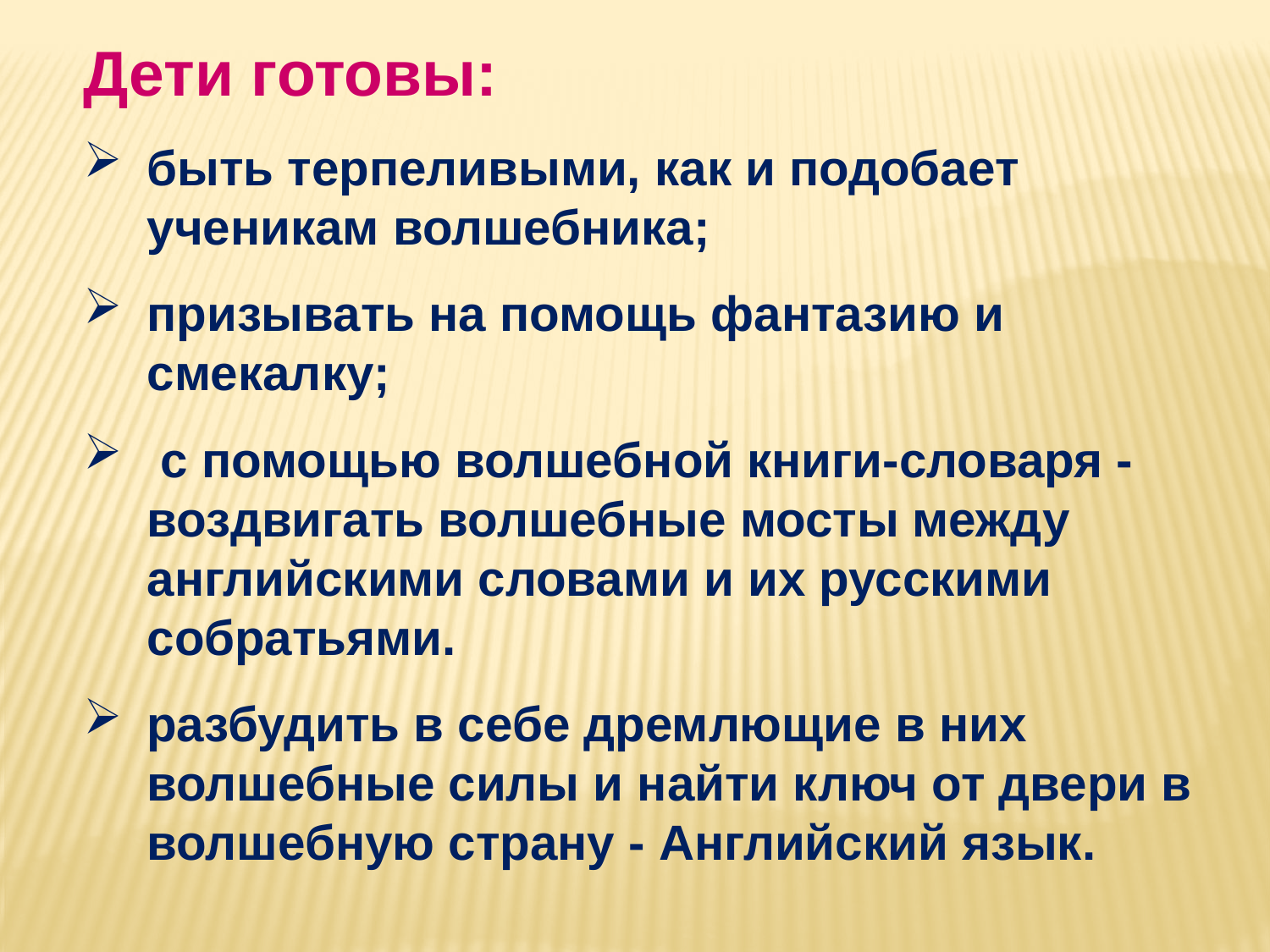

Дети готовы:
быть терпеливыми, как и подобает ученикам волшебника;
призывать на помощь фантазию и смекалку;
 с помощью волшебной книги-словаря - воздвигать волшебные мосты между английскими словами и их русскими собратьями.
разбудить в себе дремлющие в них волшебные силы и найти ключ от двери в волшебную страну - Английский язык.